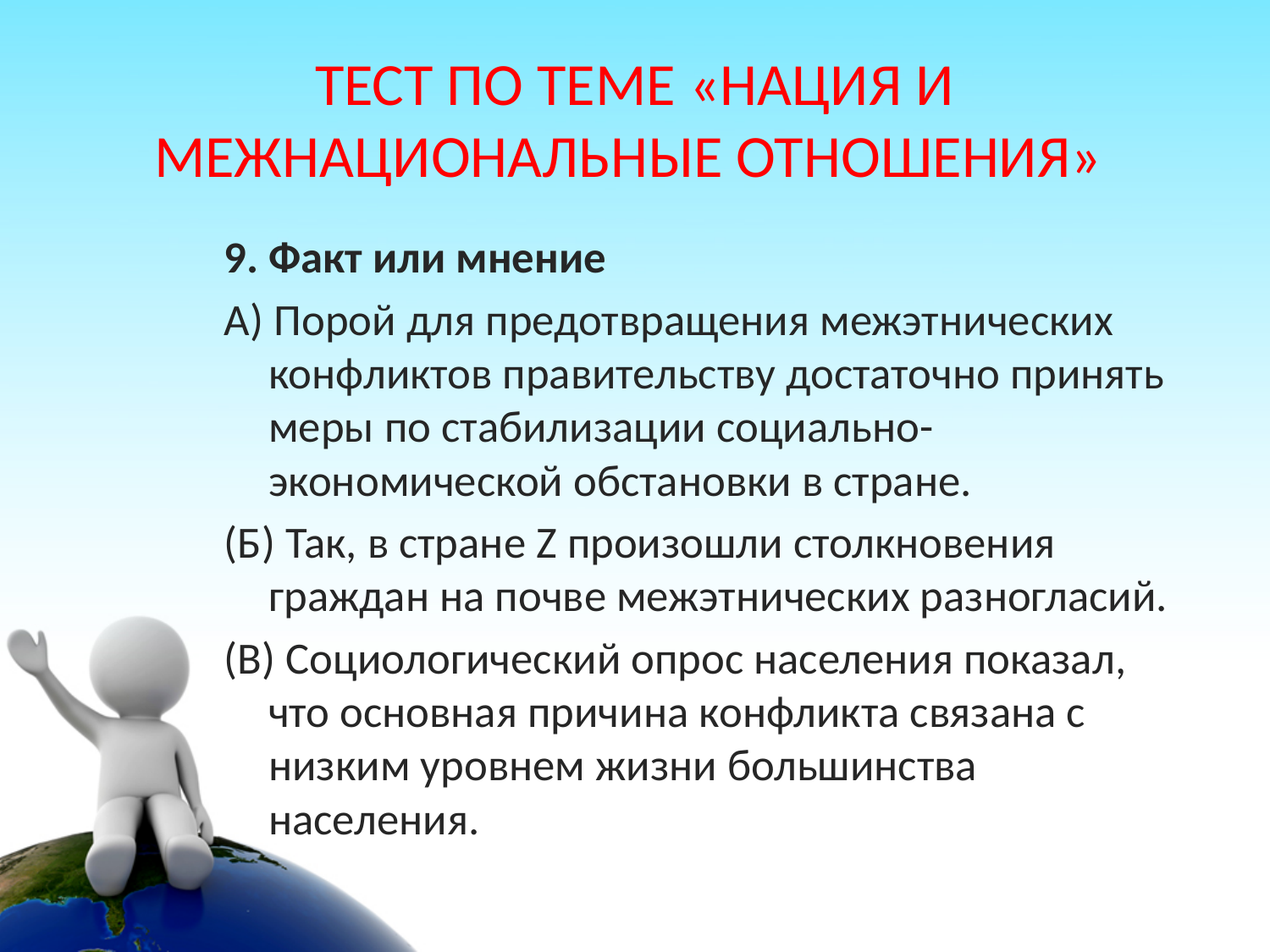

# ТЕСТ ПО ТЕМЕ «НАЦИЯ И МЕЖНАЦИОНАЛЬНЫЕ ОТНОШЕНИЯ»
9. Факт или мнение
А) Порой для предотвращения межэтнических конфликтов правительству достаточно принять меры по стабилизации социально-экономической обстановки в стране.
(Б) Так, в стране Z произошли столкновения граждан на почве межэтнических разногласий.
(В) Социологический опрос населения показал, что основная причина конфликта связана с низким уровнем жизни большинства населения.